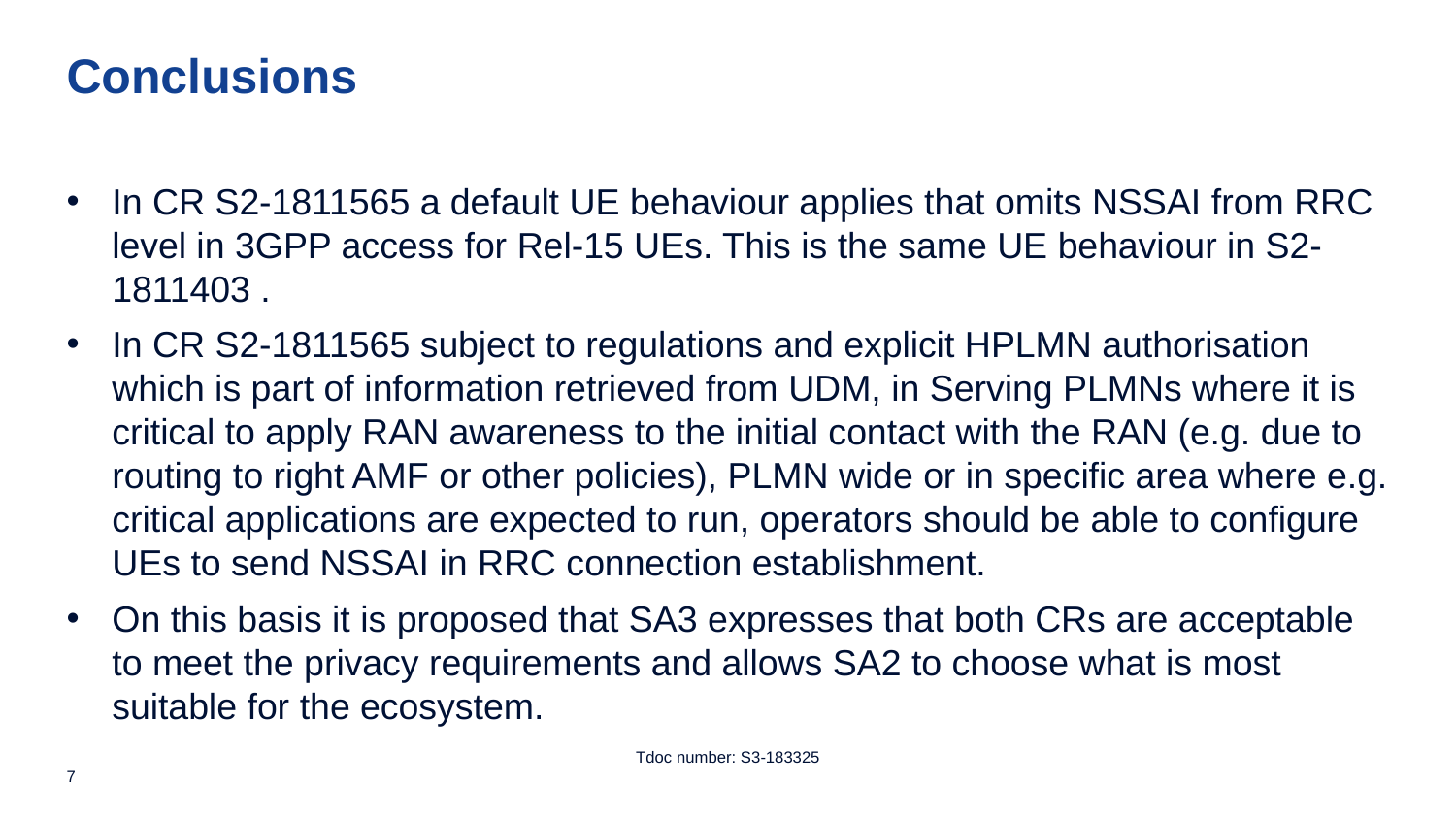

Conclusions

In CR S2-1811565 a default UE behaviour applies that omits NSSAI from RRC level in 3GPP access for Rel-15 UEs. This is the same UE behaviour in S2-1811403 .
In CR S2-1811565 subject to regulations and explicit HPLMN authorisation which is part of information retrieved from UDM, in Serving PLMNs where it is critical to apply RAN awareness to the initial contact with the RAN (e.g. due to routing to right AMF or other policies), PLMN wide or in specific area where e.g. critical applications are expected to run, operators should be able to configure UEs to send NSSAI in RRC connection establishment.
On this basis it is proposed that SA3 expresses that both CRs are acceptable to meet the privacy requirements and allows SA2 to choose what is most suitable for the ecosystem.

Tdoc number: S3-183325